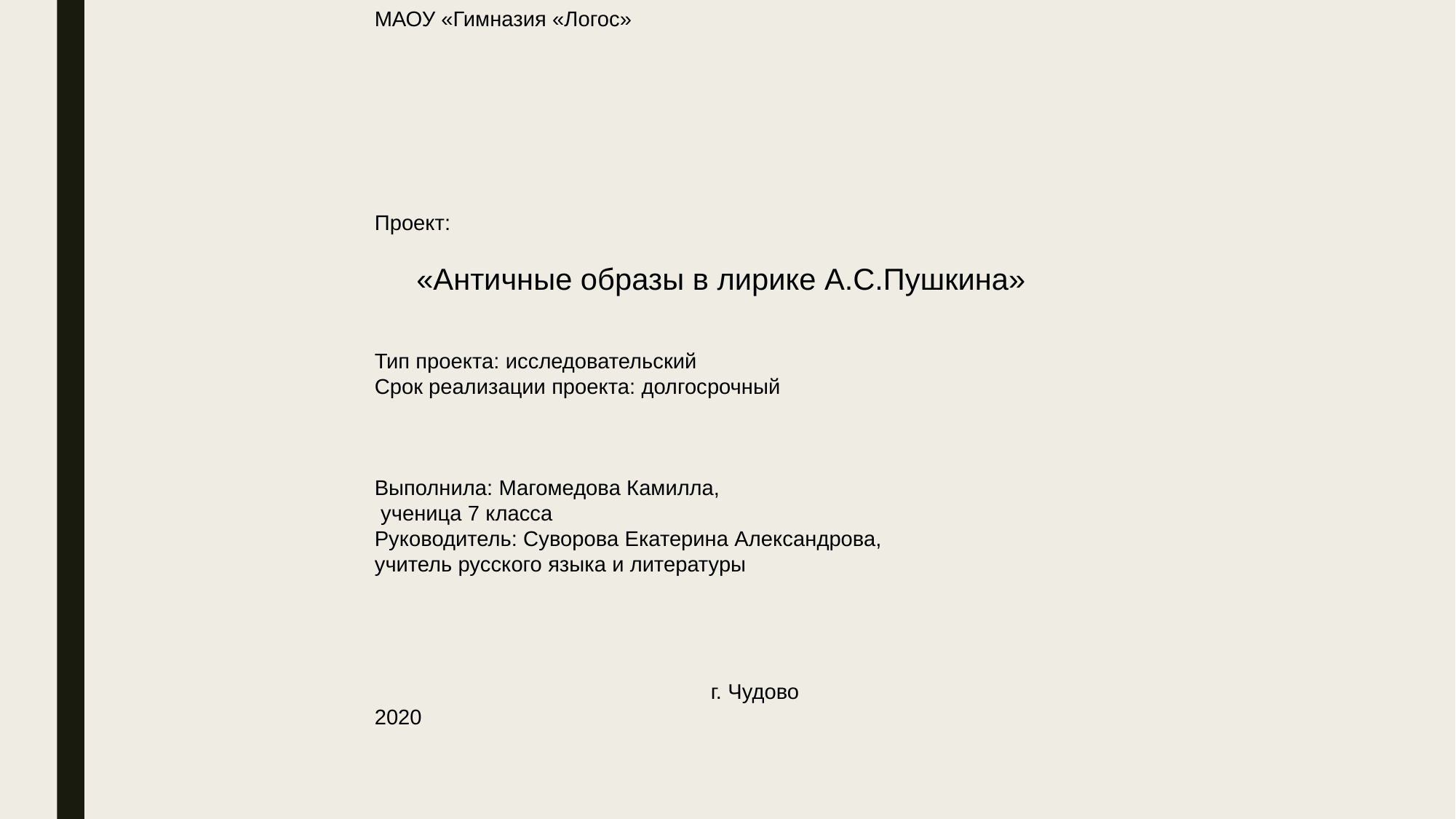

МАОУ «Гимназия «Логос»

Проект:

     «Античные образы в лирике А.С.Пушкина»

Тип проекта: исследовательский
Срок реализации проекта: долгосрочный

Выполнила: Магомедова Камилла,
 ученица 7 класса
Руководитель: Суворова Екатерина Александрова,
учитель русского языка и литературы

                                                        г. Чудово
2020